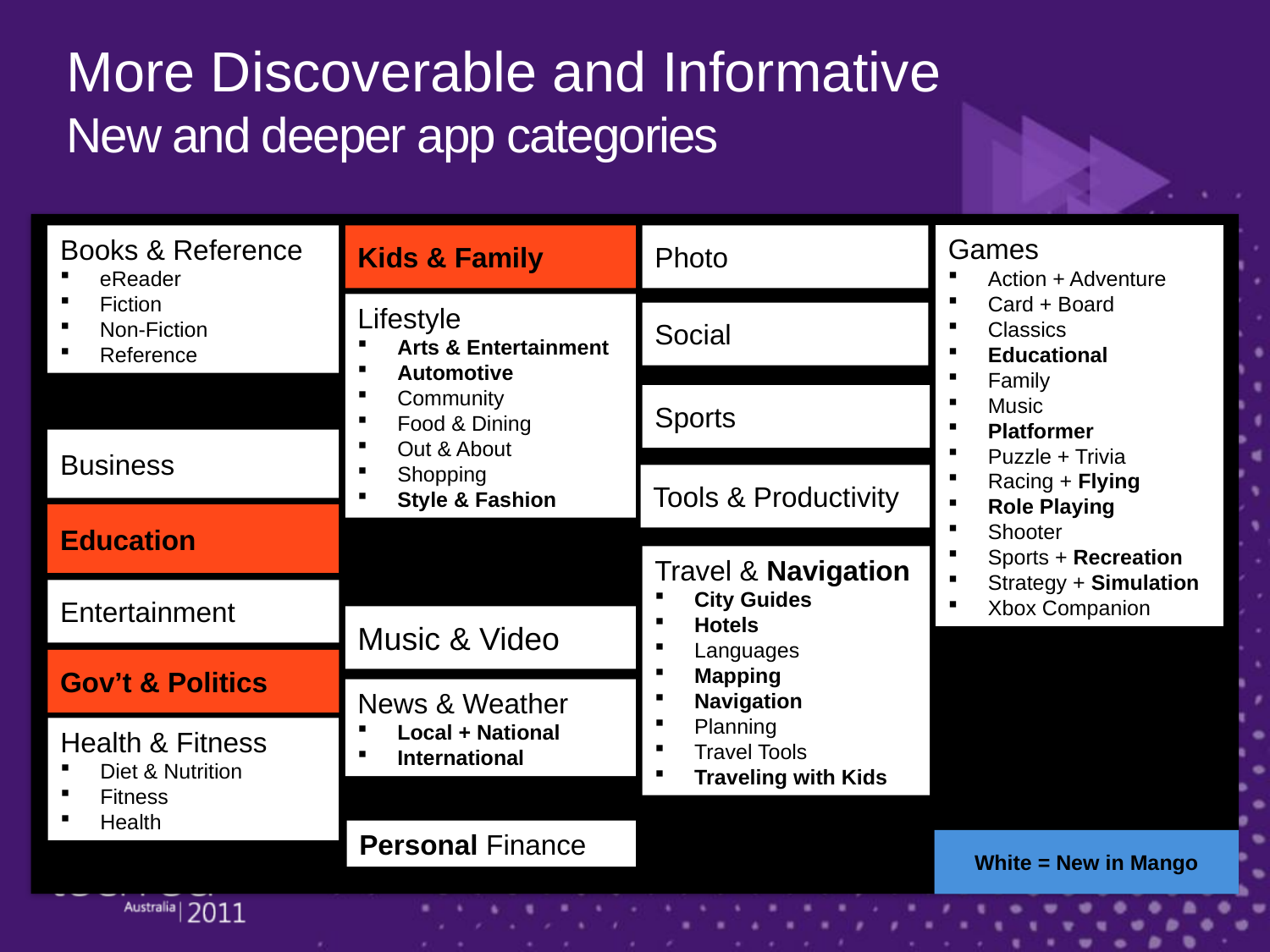

# More Discoverable and Informative New and deeper app categories

Games
Action + Adventure
Card + Board
Classics
Educational
Family
Music
Platformer
Puzzle + Trivia
Racing + Flying
Role Playing
Shooter
Sports + Recreation
Strategy + Simulation
Xbox Companion
Books & Reference
eReader
Fiction
Non-Fiction
Reference
Kids & Family
Photo
Lifestyle
Arts & Entertainment
Automotive
Community
Food & Dining
Out & About
Shopping
Style & Fashion
Social
Sports
Business
Tools & Productivity
Education
Travel & Navigation
City Guides
Hotels
Languages
Mapping
Navigation
Planning
Travel Tools
Traveling with Kids
Entertainment
Music & Video
Gov’t & Politics
News & Weather
Local + National
International
Health & Fitness
Diet & Nutrition
Fitness
Health
Personal Finance
White = New in Mango